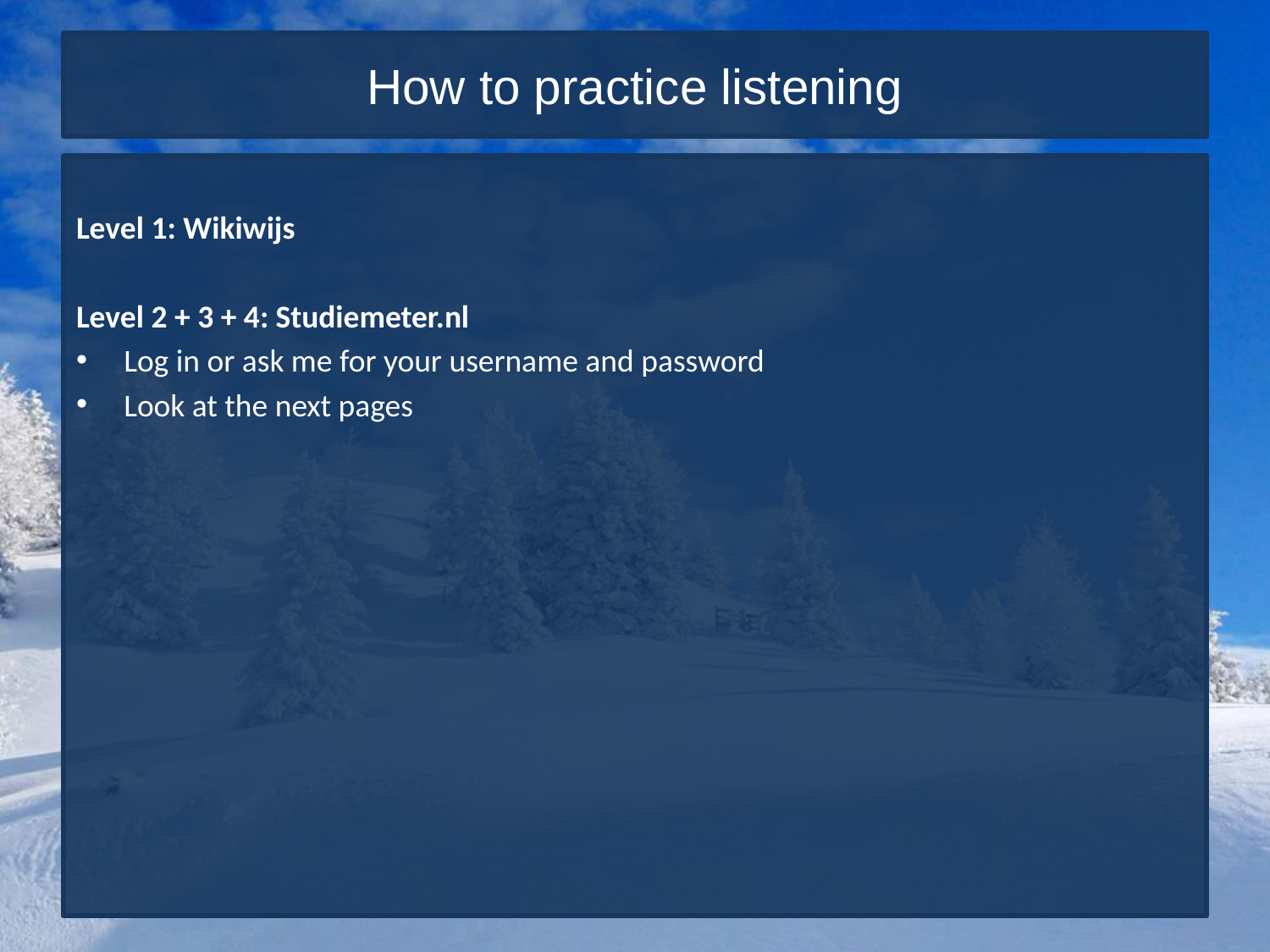

# How to practice listening

Level 1: Wikiwijs

Level 2 + 3 + 4: Studiemeter.nl
Log in or ask me for your username and password
Look at the next pages